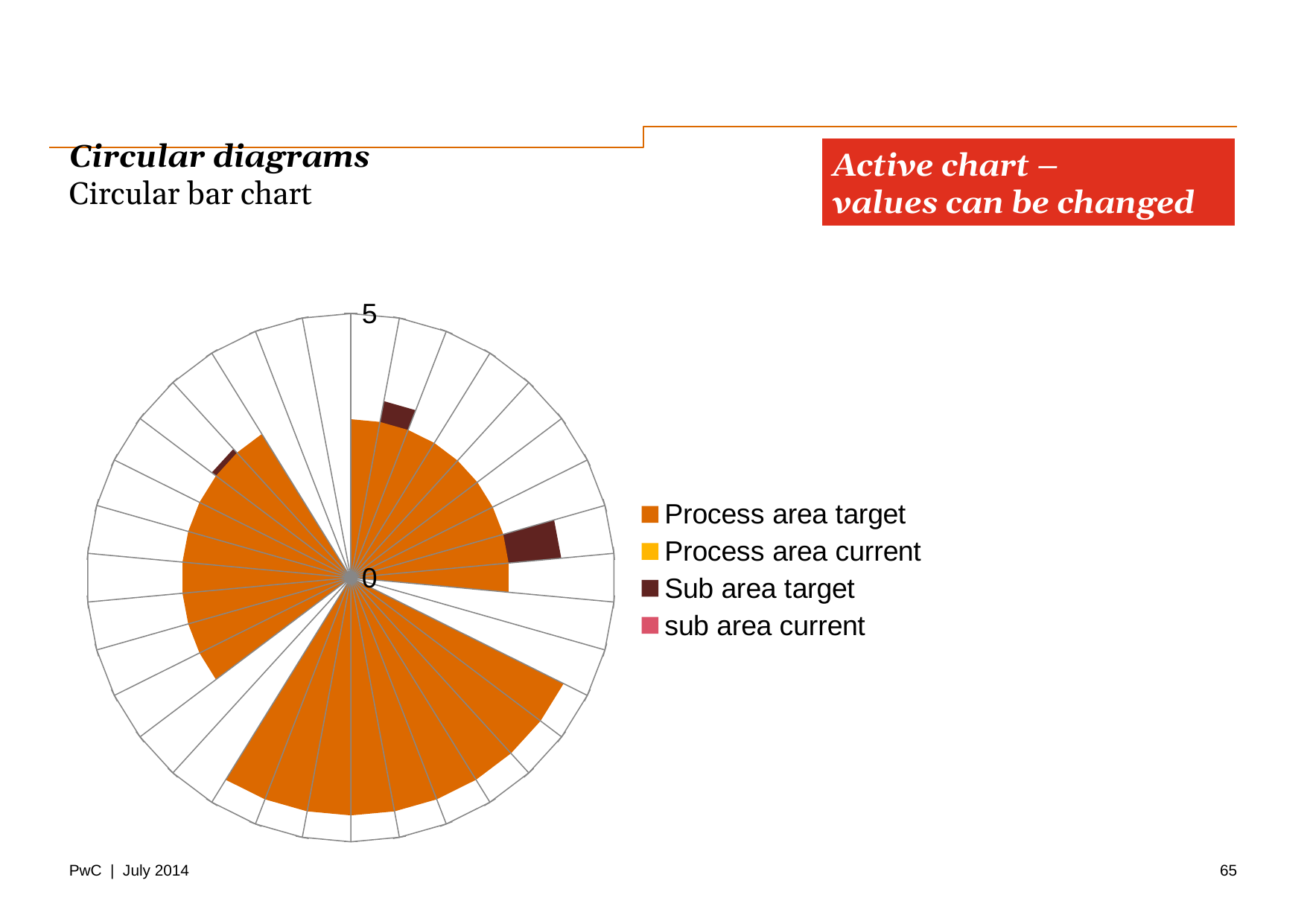

# Circular diagrams Circular bar chart
Active chart –
values can be changed

### Chart

| Category | Process area target | Process area current | Sub area target | sub area current |
|---|---|---|---|---|
| People | 3.0 | 2.0 | None | None |
| People | 3.0 | 2.0 | 3.4 | 2.5 |
| People | 3.0 | 2.0 | 3.4 | 2.5 |
| People | 3.0 | 2.0 | None | None |
| People | 3.0 | 2.0 | 2.8 | 2.0 |
| People | 3.0 | 2.0 | 2.8 | 2.0 |
| People | 3.0 | 2.0 | None | None |
| People | 3.0 | 2.0 | 4.0 | 3.3 |
| People | 3.0 | 2.0 | 4.0 | 3.3 |
| People | 3.0 | 2.0 | None | None |
| People | 0.0 | None | None | None |
| Process | 4.5 | 2.4 | None | None |
| Process | 4.5 | 2.4 | 3.5 | 1.4 |
| Process | 4.5 | 2.4 | 3.5 | 1.4 |
| Process | 4.5 | 2.4 | None | None |
| Process | 4.5 | 2.4 | 3.8 | 1.0 |
| Process | 4.5 | 2.4 | 3.8 | 1.0 |
| Process | 4.5 | 2.4 | None | None |
| Process | 4.5 | 2.4 | 3.2 | 1.8 |
| Process | 4.5 | 2.4 | 3.2 | 1.8 |
| Process | 4.5 | 2.4 | None | None |
| Process | 0.0 | None | None | None |
| Technology | 3.2 | 1.5 | None | None |
| Technology | 3.2 | 1.5 | 3.0 | 1.8 |
| Technology | 3.2 | 1.5 | 3.0 | 1.8 |
| Technology | 3.2 | 1.5 | None | None |
| Technology | 3.2 | 1.5 | 3.1 | 1.0 |
| Technology | 3.2 | 1.5 | 3.1 | 1.0 |
| Technology | 3.2 | 1.5 | None | None |
| Technology | 3.2 | 1.5 | 3.3 | 0.9 |
| Technology | 3.2 | 1.5 | 3.3 | 0.9 |
| Technology | 3.2 | 1.5 | None | None |
| Technology | 0.0 | None | None | None |
65